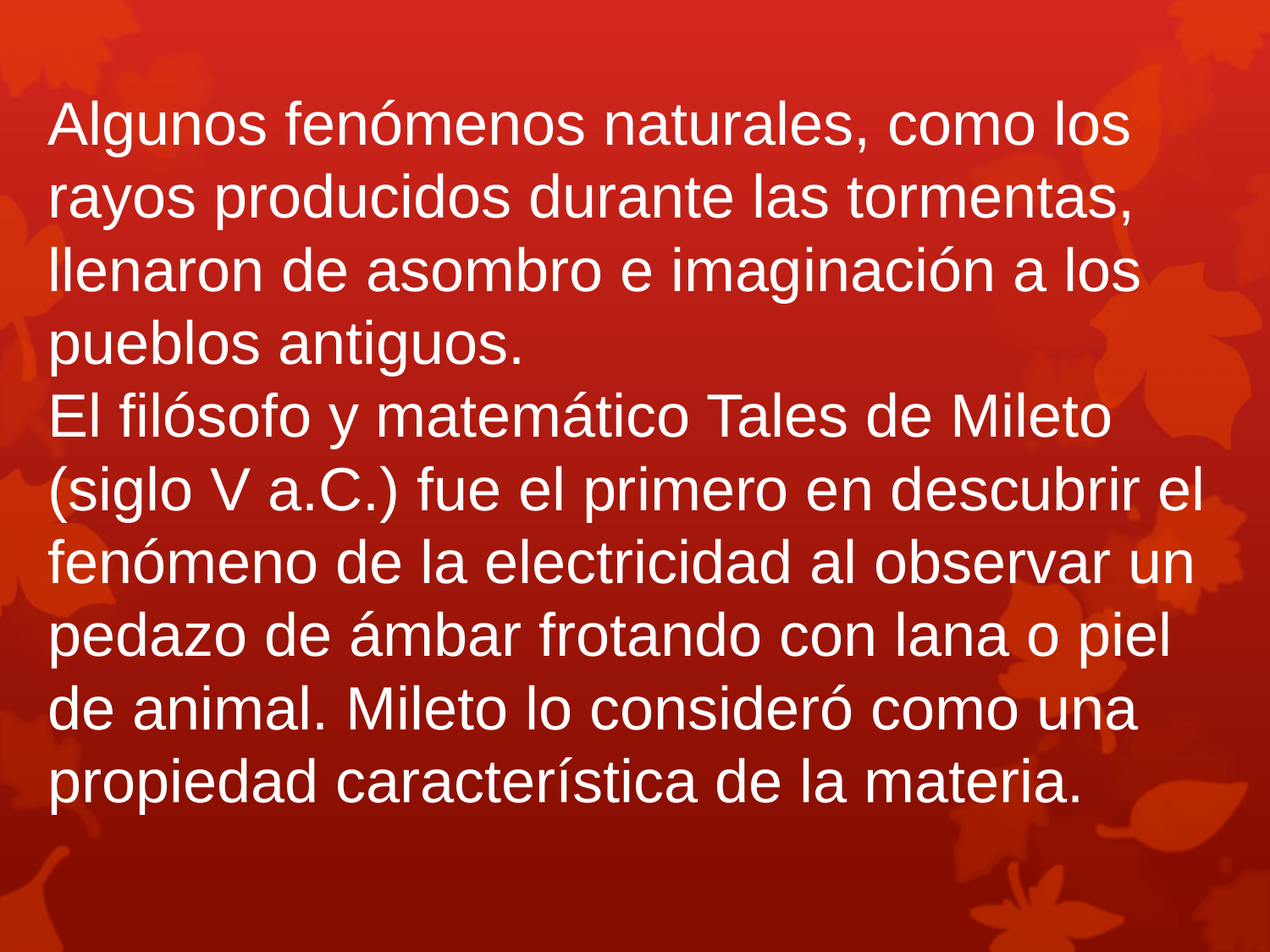

Algunos fenómenos naturales, como los rayos producidos durante las tormentas, llenaron de asombro e imaginación a los pueblos antiguos.
El filósofo y matemático Tales de Mileto (siglo V a.C.) fue el primero en descubrir el fenómeno de la electricidad al observar un pedazo de ámbar frotando con lana o piel de animal. Mileto lo consideró como una propiedad característica de la materia.